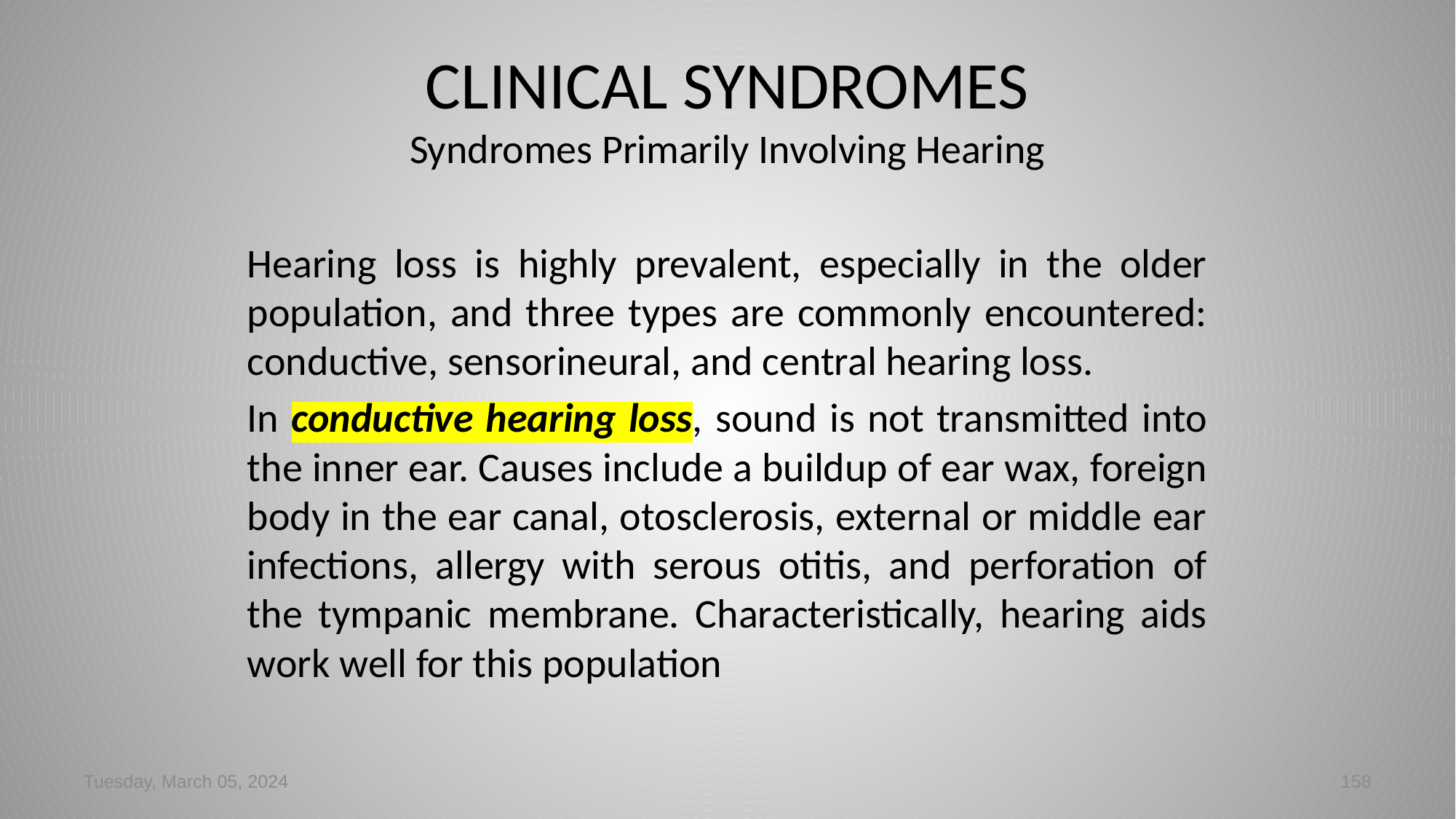

# CLINICAL SYNDROMES
Syndromes Primarily Involving Hearing

Hearing loss is highly prevalent, especially in the older population, and three types are commonly encountered: conductive, sensorineural, and central hearing loss.
In conductive hearing loss, sound is not transmitted into the inner ear. Causes include a buildup of ear wax, foreign body in the ear canal, otosclerosis, external or middle ear infections, allergy with serous otitis, and perforation of the tympanic membrane. Characteristically, hearing aids work well for this population
Tuesday, March 05, 2024
158